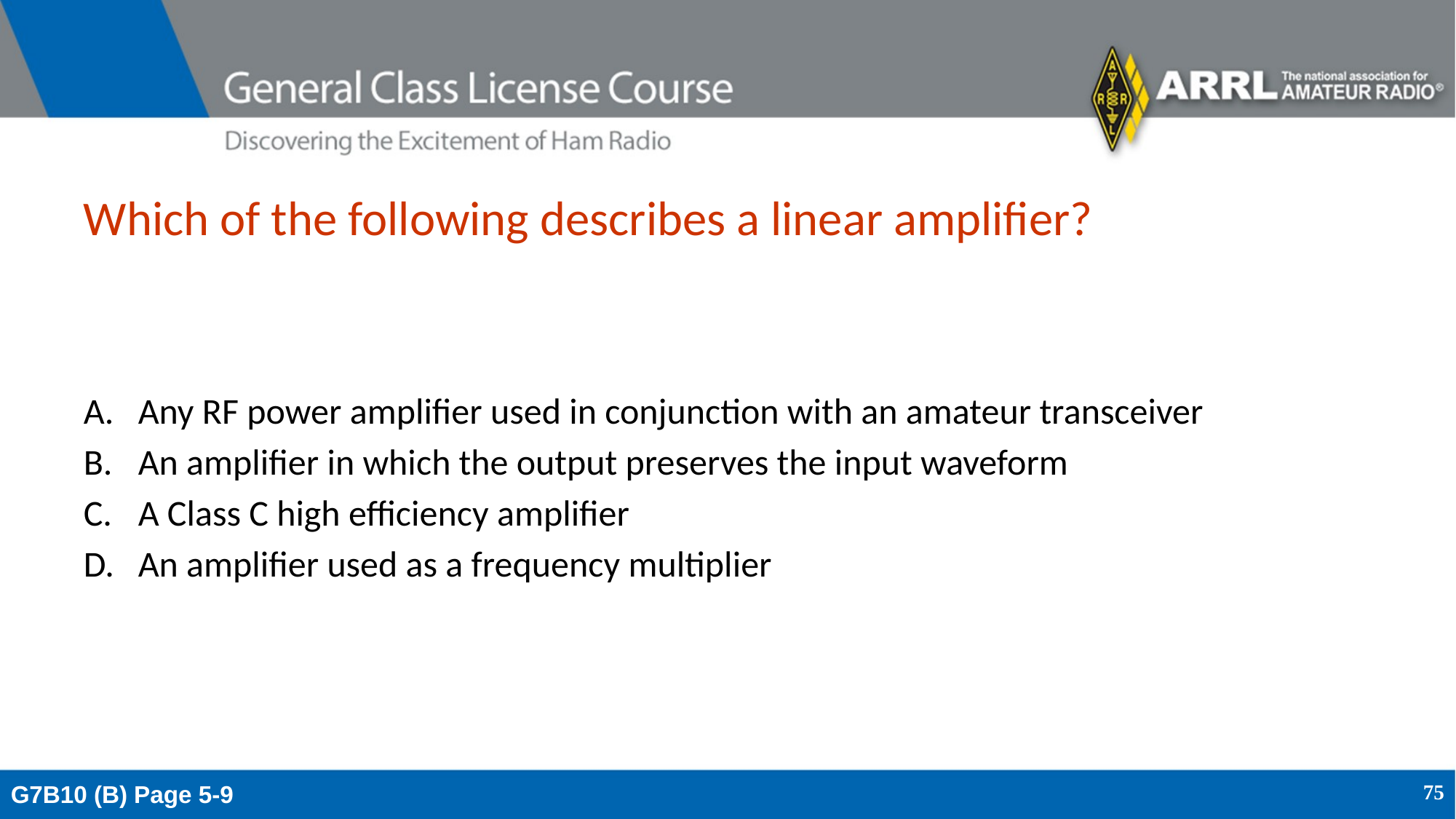

# Which of the following describes a linear amplifier?
Any RF power amplifier used in conjunction with an amateur transceiver
An amplifier in which the output preserves the input waveform
A Class C high efficiency amplifier
An amplifier used as a frequency multiplier
G7B10 (B) Page 5-9
75